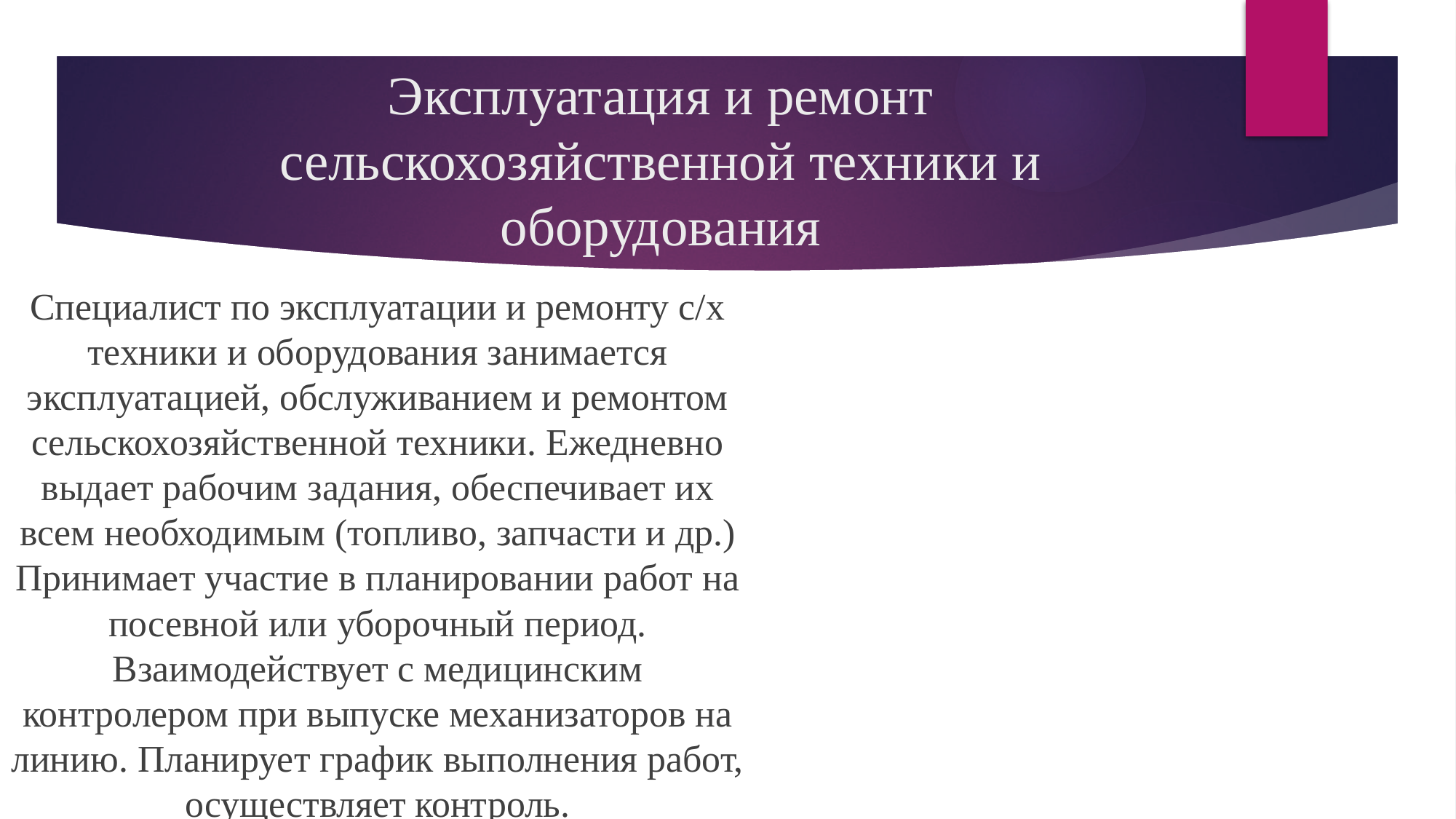

# Эксплуатация и ремонт сельскохозяйственной техники и оборудования
Специалист по эксплуатации и ремонту с/х техники и оборудования занимается эксплуатацией, обслуживанием и ремонтом сельскохозяйственной техники. Ежедневно выдает рабочим задания, обеспечивает их всем необходимым (топливо, запчасти и др.) Принимает участие в планировании работ на посевной или уборочный период. Взаимодействует с медицинским контролером при выпуске механизаторов на линию. Планирует график выполнения работ, осуществляет контроль.